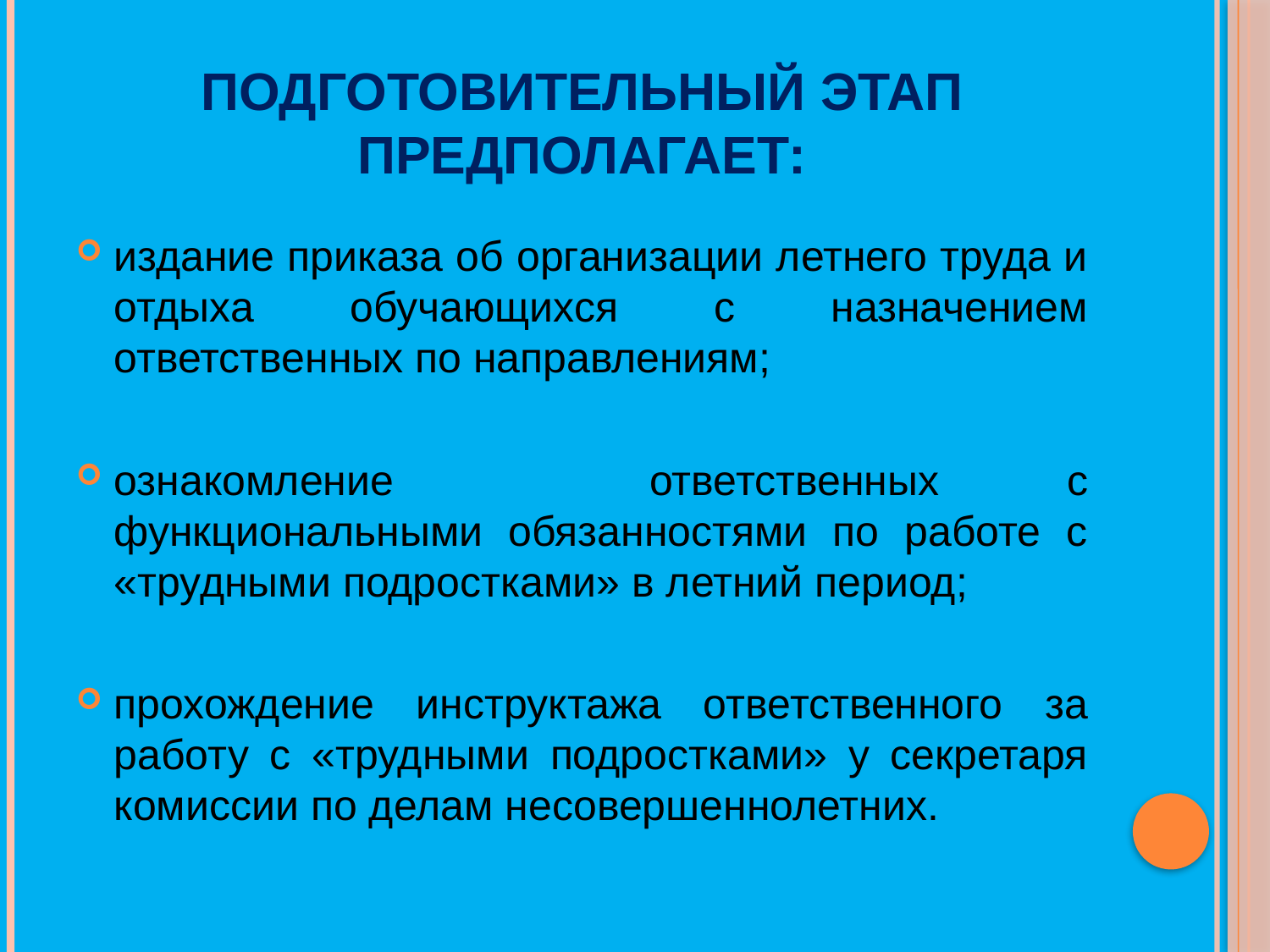

# Подготовительный этап предполагает:
издание приказа об организации летнего труда и отдыха обучающихся с назначением ответственных по направлениям;

ознакомление  ответственных с функциональными обязанностями по работе с «трудными подростками» в летний период;

прохождение инструктажа ответственного за работу с «трудными подростками» у секретаря комиссии по делам несовершеннолетних.